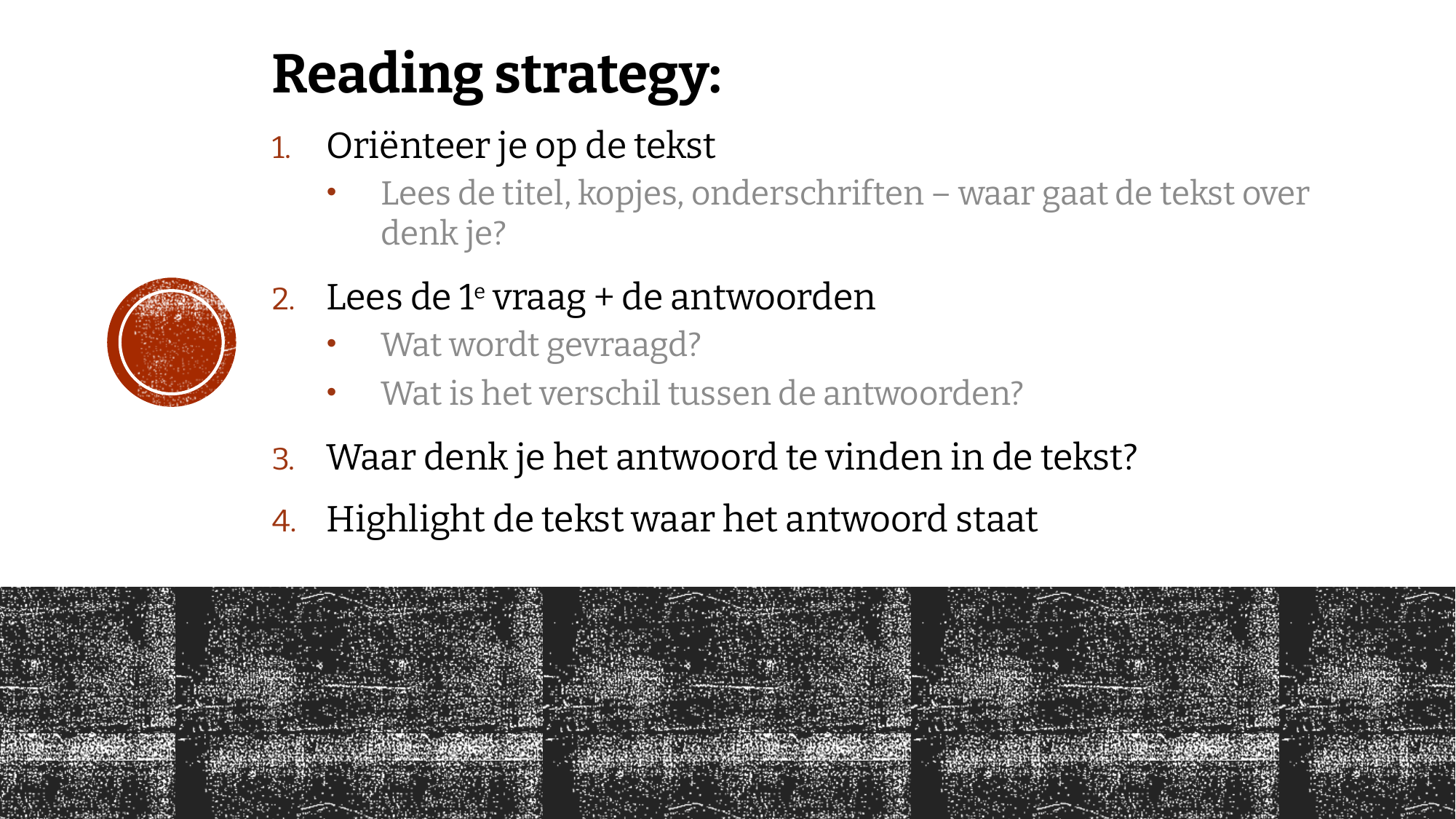

Reading strategy:
Oriënteer je op de tekst
Lees de titel, kopjes, onderschriften – waar gaat de tekst over denk je?
Lees de 1e vraag + de antwoorden
Wat wordt gevraagd?
Wat is het verschil tussen de antwoorden?
Waar denk je het antwoord te vinden in de tekst?
Highlight de tekst waar het antwoord staat